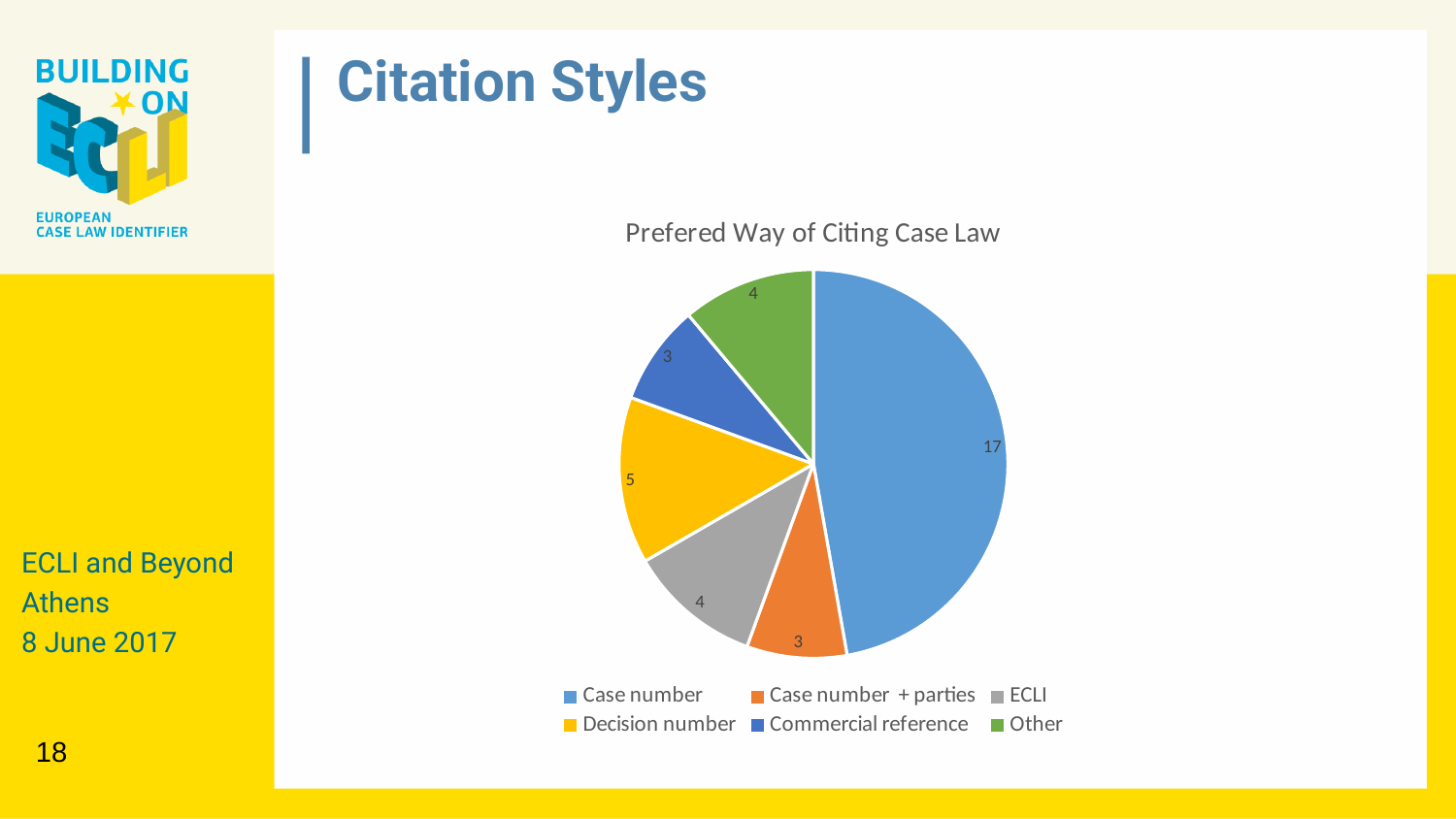

Citation Styles

### Chart: Prefered Way of Citing Case Law

| Category |  |
|---|---|
| Case number | 17.0 |
| Case number  + parties | 3.0 |
| ECLI | 4.0 |
| Decision number | 5.0 |
| Commercial reference | 3.0 |
| Other | 4.0 |
ECLI and Beyond
Athens
8 June 2017
18